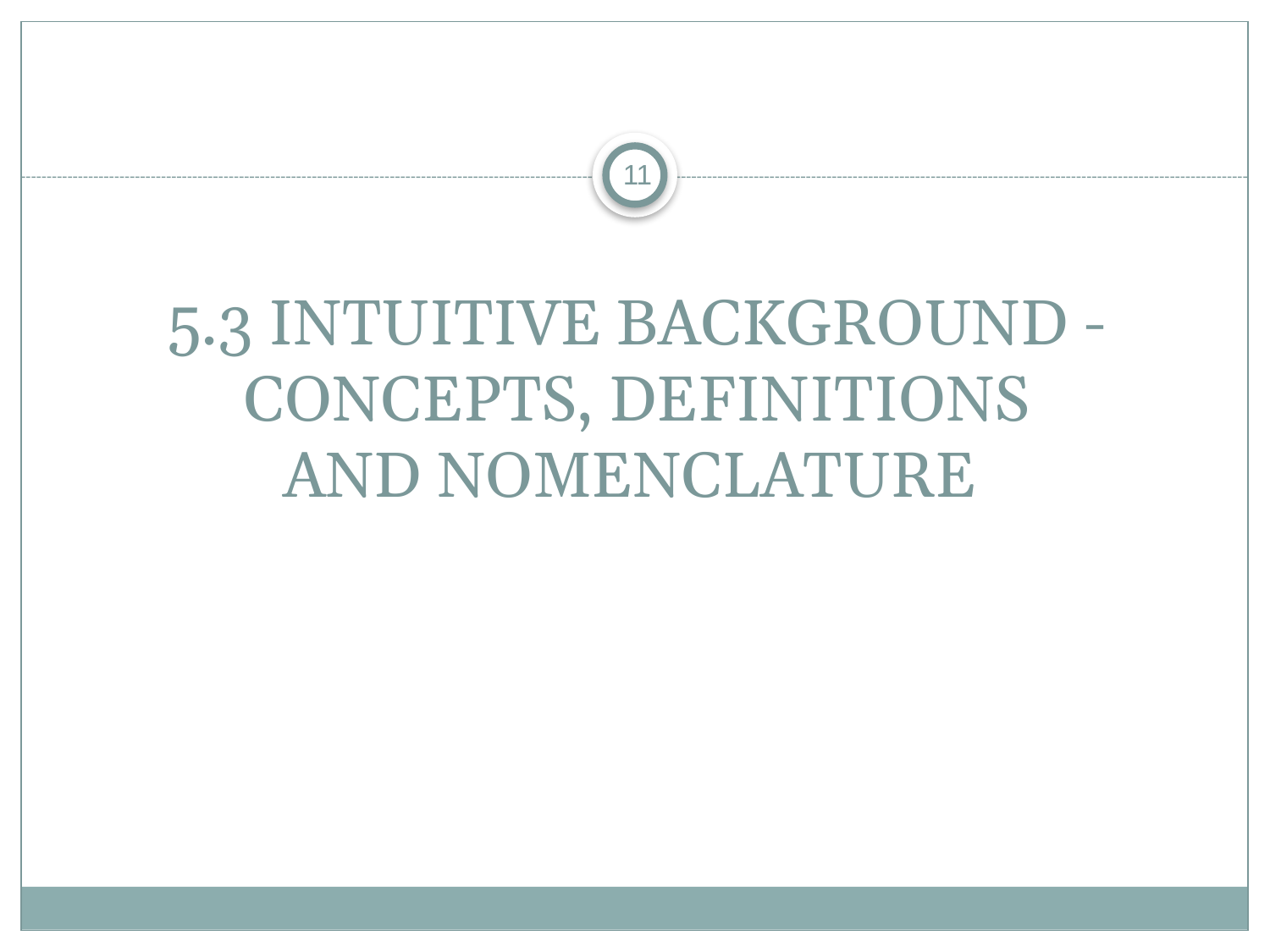

11
# 5.3 Intuitive Background - Concepts, Definitions and Nomenclature